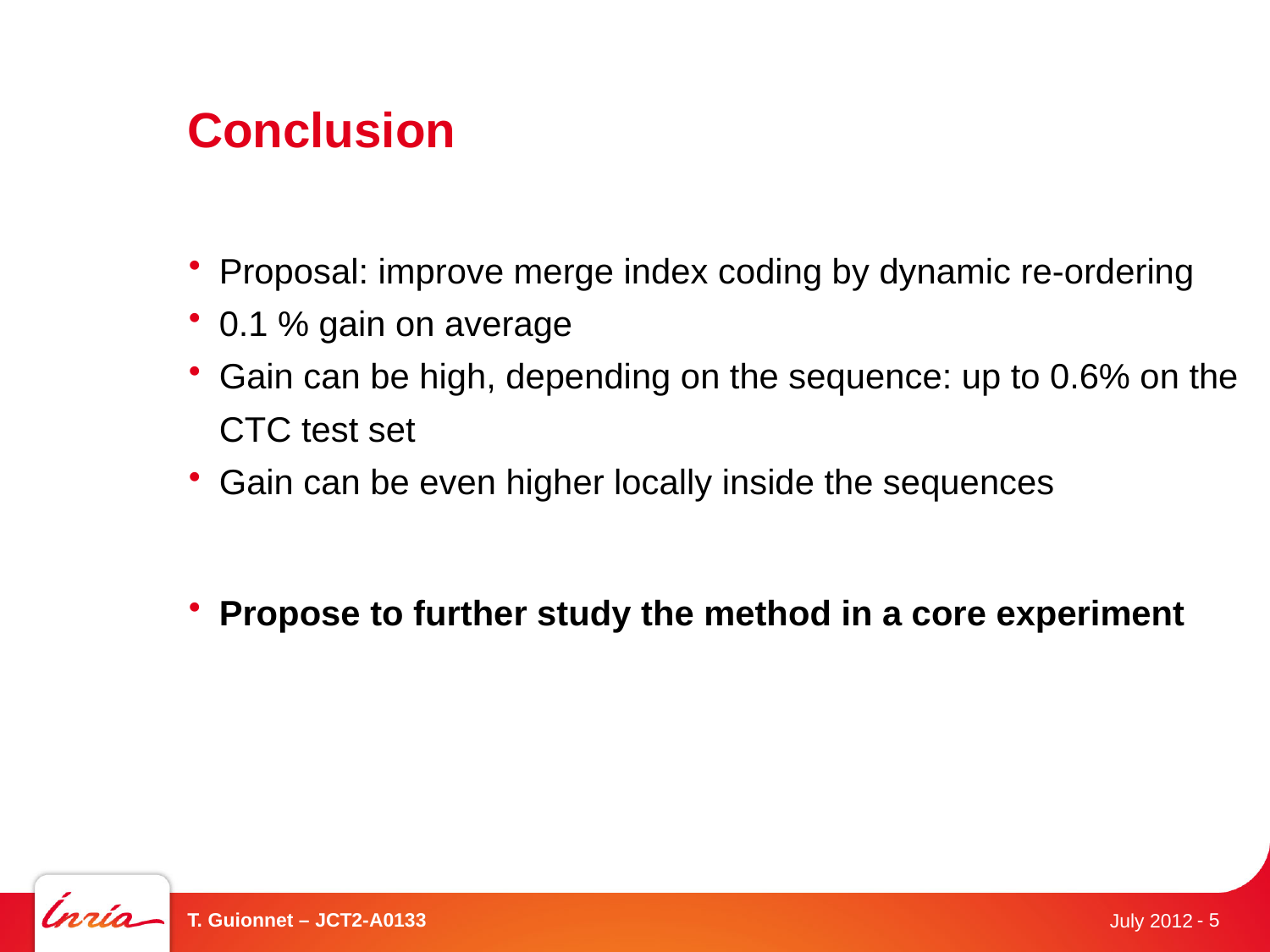

# Conclusion
Proposal: improve merge index coding by dynamic re-ordering
0.1 % gain on average
Gain can be high, depending on the sequence: up to 0.6% on the CTC test set
Gain can be even higher locally inside the sequences

Propose to further study the method in a core experiment

T. Guionnet – JCT2-A0133
- 5
July 2012